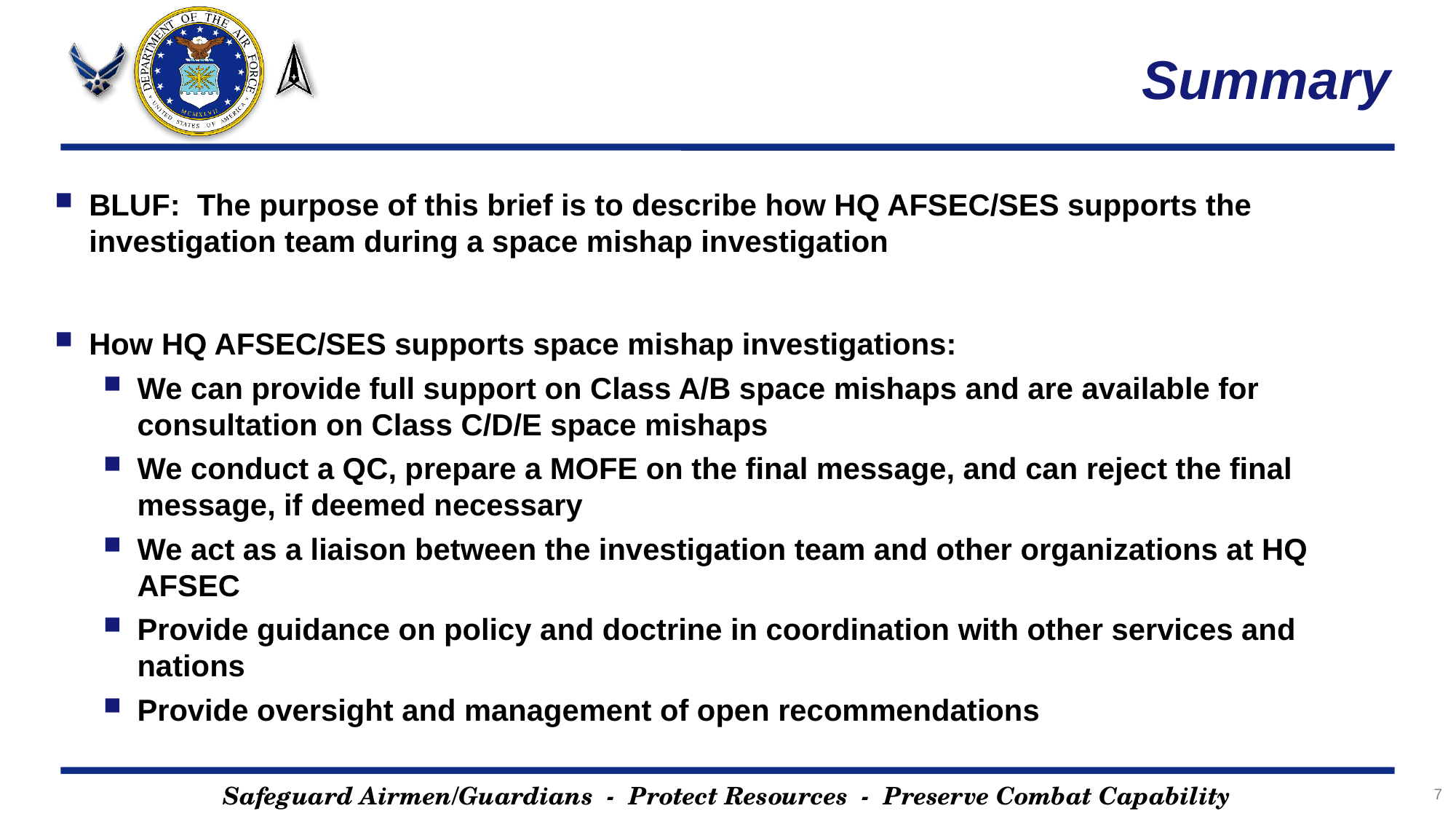

# Summary
BLUF:  The purpose of this brief is to describe how HQ AFSEC/SES supports the investigation team during a space mishap investigation

How HQ AFSEC/SES supports space mishap investigations:
We can provide full support on Class A/B space mishaps and are available for consultation on Class C/D/E space mishaps
We conduct a QC, prepare a MOFE on the final message, and can reject the final message, if deemed necessary
We act as a liaison between the investigation team and other organizations at HQ AFSEC
Provide guidance on policy and doctrine in coordination with other services and nations
Provide oversight and management of open recommendations
7